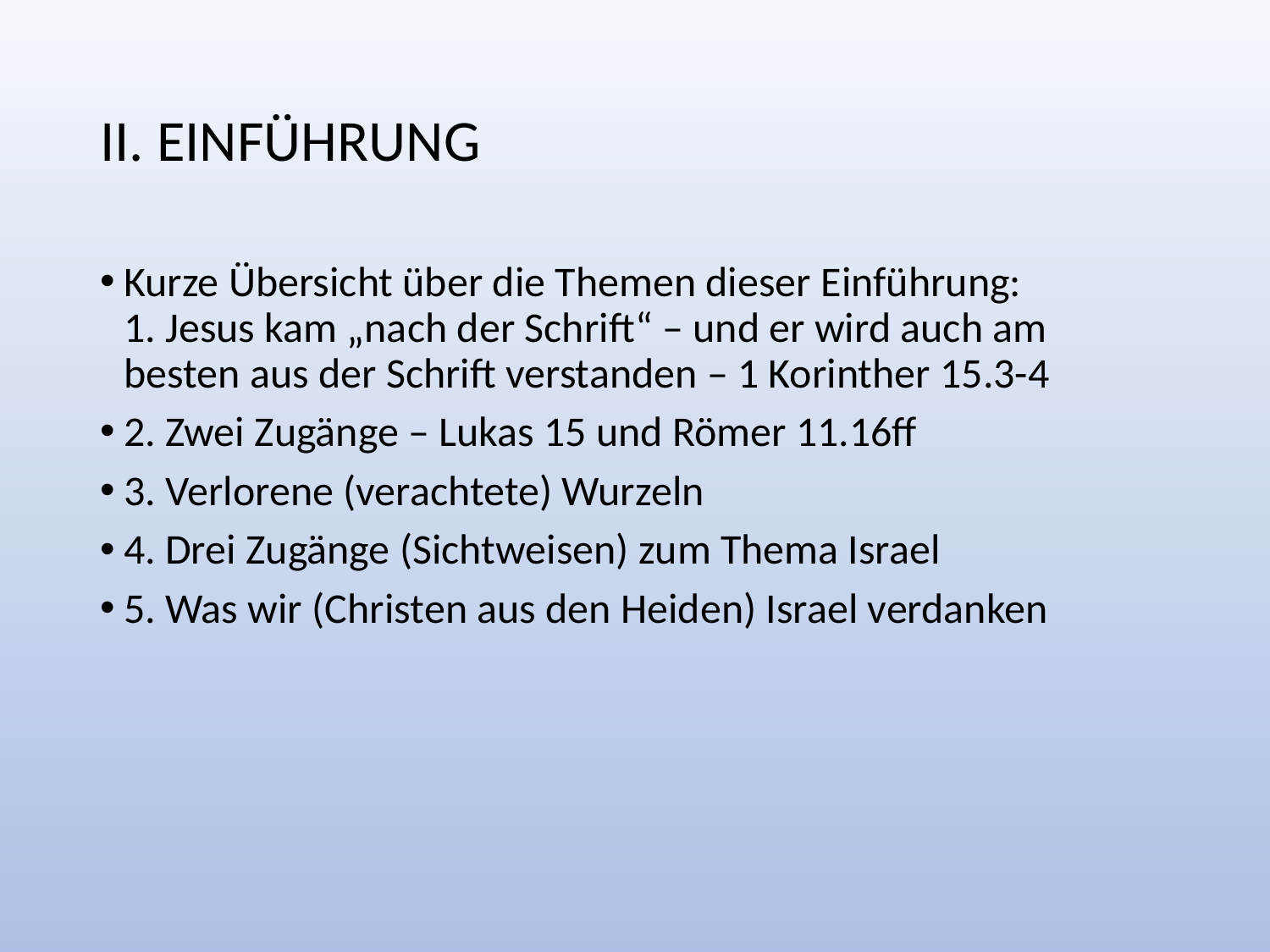

# II. EINFÜHRUNG
Kurze Übersicht über die Themen dieser Einführung:
1. Jesus kam „nach der Schrift“ – und er wird auch am besten aus der Schrift verstanden – 1 Korinther 15.3-4
2. Zwei Zugänge – Lukas 15 und Römer 11.16ff
3. Verlorene (verachtete) Wurzeln
4. Drei Zugänge (Sichtweisen) zum Thema Israel
5. Was wir (Christen aus den Heiden) Israel verdanken